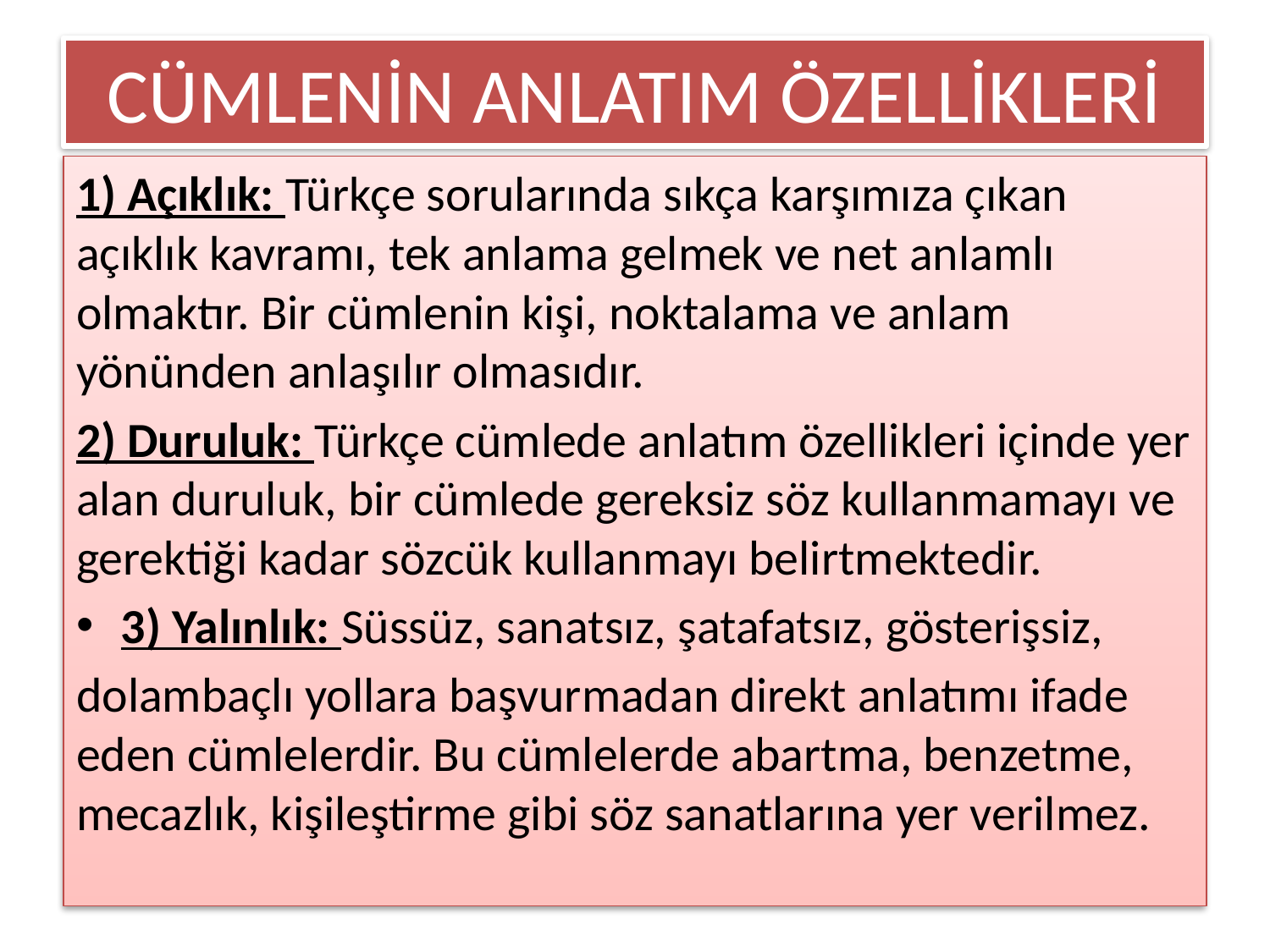

# CÜMLENİN ANLATIM ÖZELLİKLERİ
1) Açıklık: Türkçe sorularında sıkça karşımıza çıkan açıklık kavramı, tek anlama gelmek ve net anlamlı olmaktır. Bir cümlenin kişi, noktalama ve anlam yönünden anlaşılır olmasıdır.
2) Duruluk: Türkçe cümlede anlatım özellikleri içinde yer alan duruluk, bir cümlede gereksiz söz kullanmamayı ve gerektiği kadar sözcük kullanmayı belirtmektedir.
3) Yalınlık: Süssüz, sanatsız, şatafatsız, gösterişsiz,
dolambaçlı yollara başvurmadan direkt anlatımı ifade eden cümlelerdir. Bu cümlelerde abartma, benzetme, mecazlık, kişileştirme gibi söz sanatlarına yer verilmez.